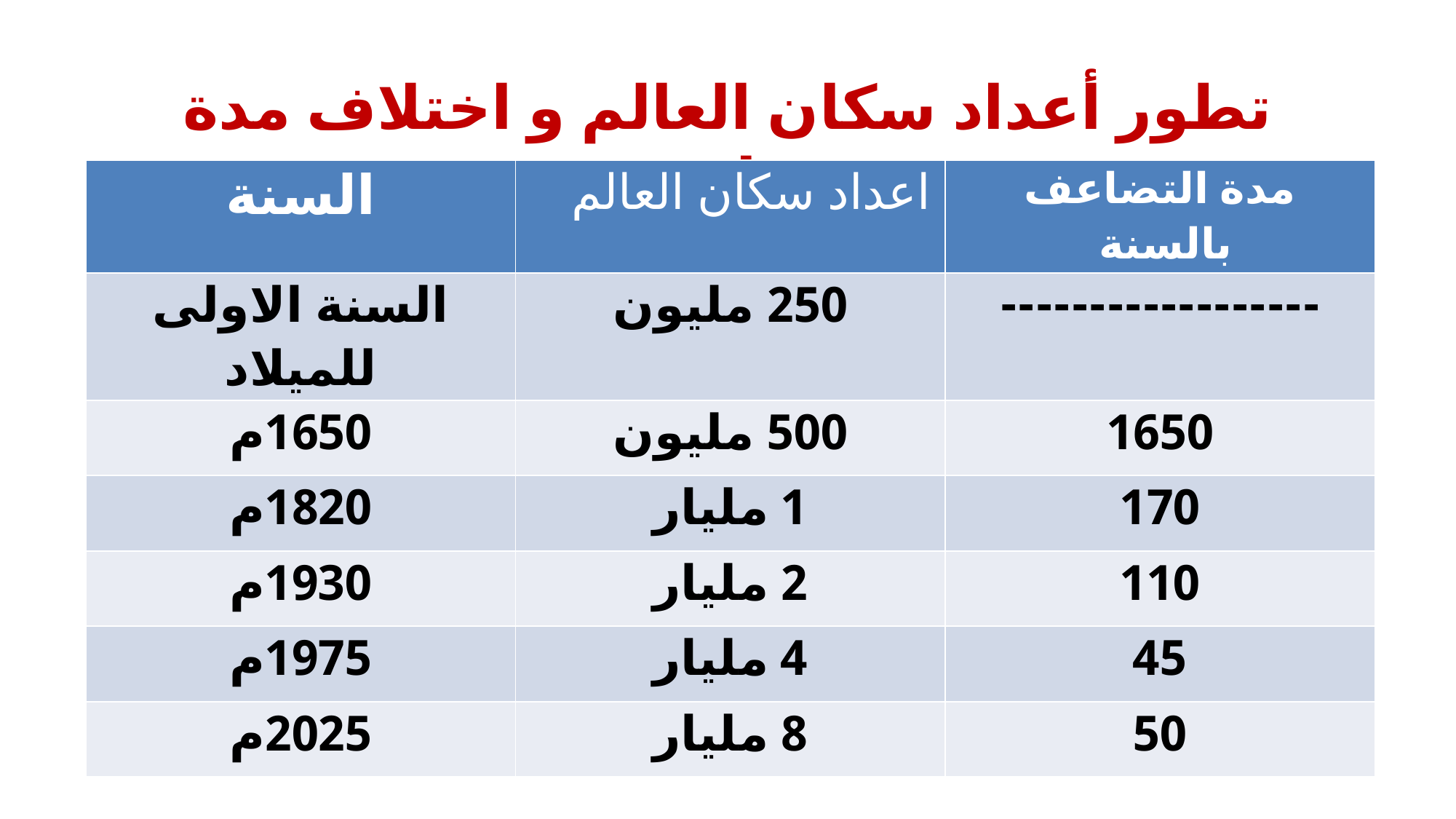

تطور أعداد سكان العالم و اختلاف مدة تضاعفه
| السنة | اعداد سكان العالم | مدة التضاعف بالسنة |
| --- | --- | --- |
| السنة الاولى للميلاد | 250 مليون | ------------------ |
| 1650م | 500 مليون | 1650 |
| 1820م | 1 مليار | 170 |
| 1930م | 2 مليار | 110 |
| 1975م | 4 مليار | 45 |
| 2025م | 8 مليار | 50 |